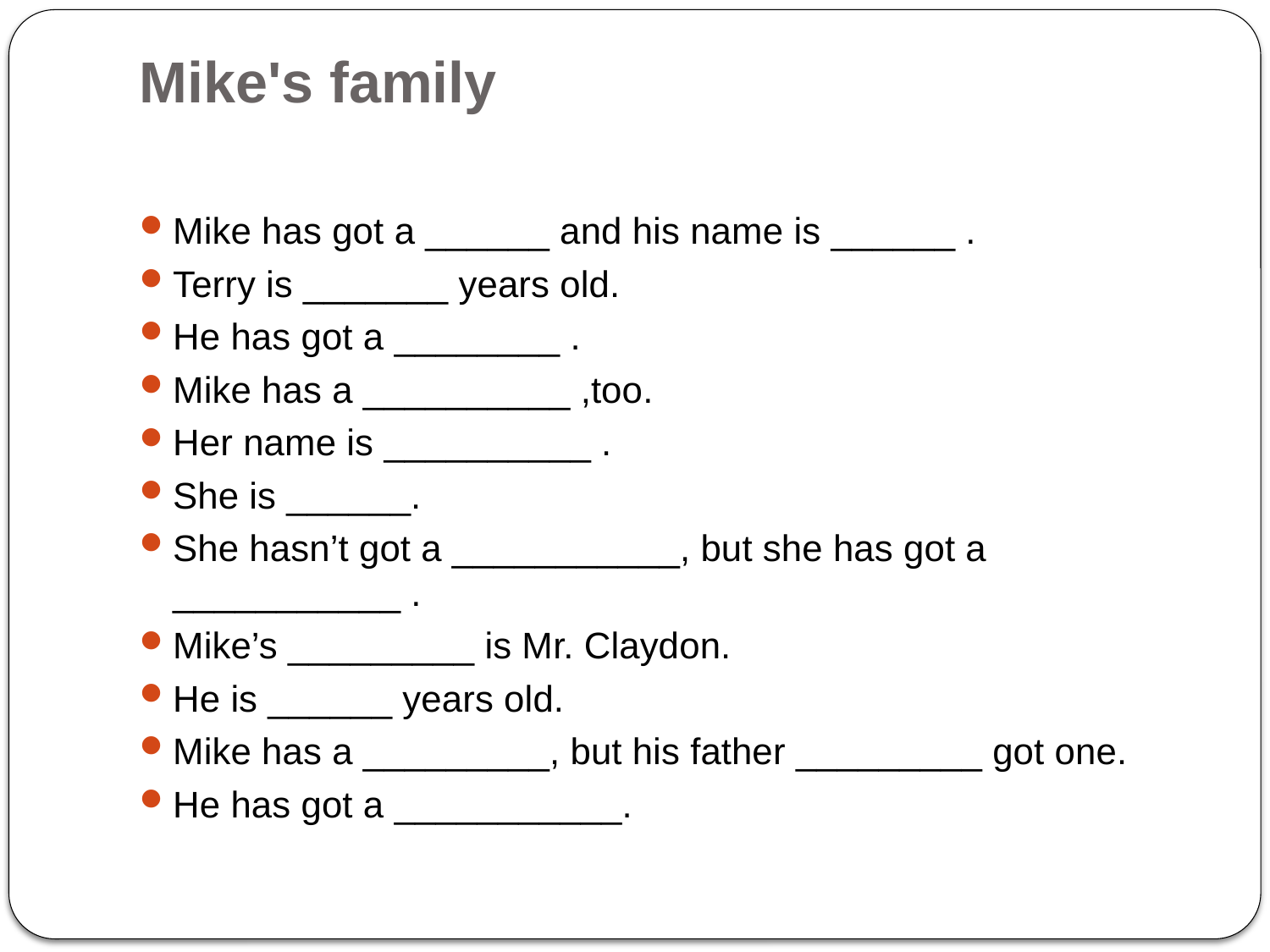

# Mike's family
Mike has got a ______ and his name is ______ .
Terry is _______ years old.
He has got a ________ .
Mike has a __________ ,too.
Her name is __________ .
She is ______.
She hasn’t got a ___________, but she has got a ___________ .
Mike’s _________ is Mr. Claydon.
He is ______ years old.
Mike has a _________, but his father _________ got one.
He has got a ___________.